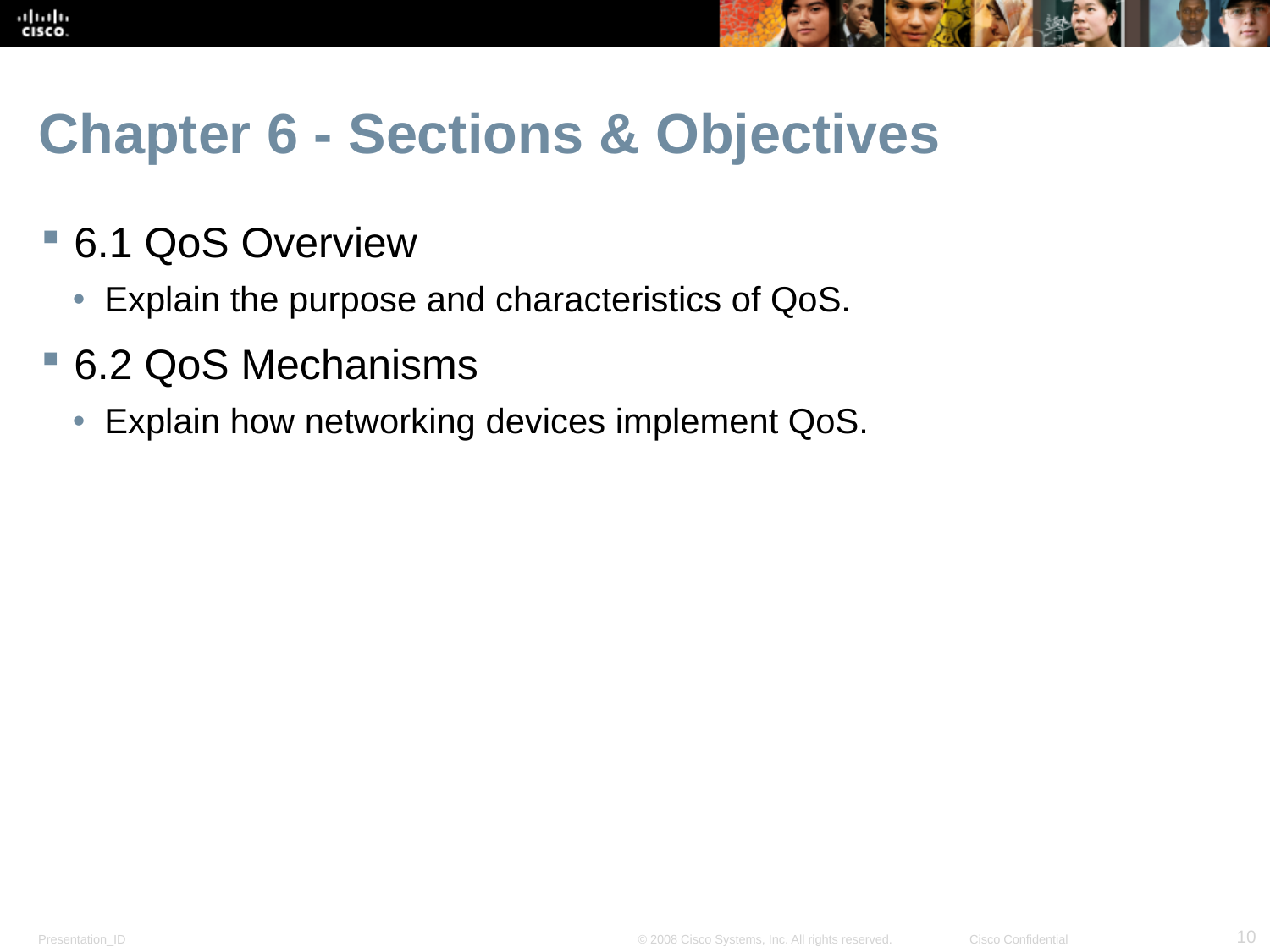

# Chapter 6 - Sections & Objectives
6.1 QoS Overview
Explain the purpose and characteristics of QoS.
6.2 QoS Mechanisms
Explain how networking devices implement QoS.